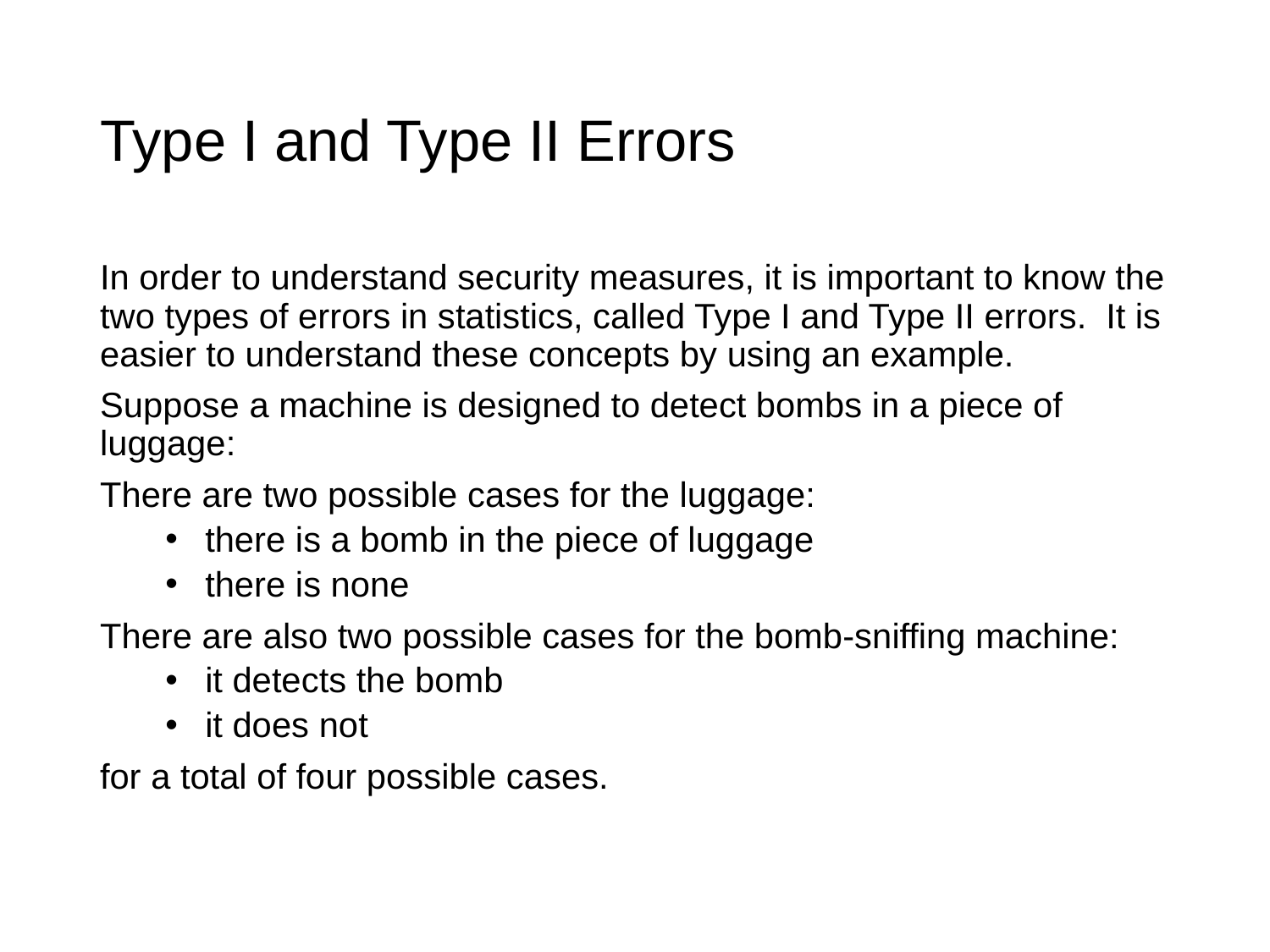

# Type I and Type II Errors
In order to understand security measures, it is important to know the two types of errors in statistics, called Type I and Type II errors.  It is easier to understand these concepts by using an example.
Suppose a machine is designed to detect bombs in a piece of luggage:
There are two possible cases for the luggage:
there is a bomb in the piece of luggage
there is none
There are also two possible cases for the bomb-sniffing machine:
it detects the bomb
it does not
for a total of four possible cases.